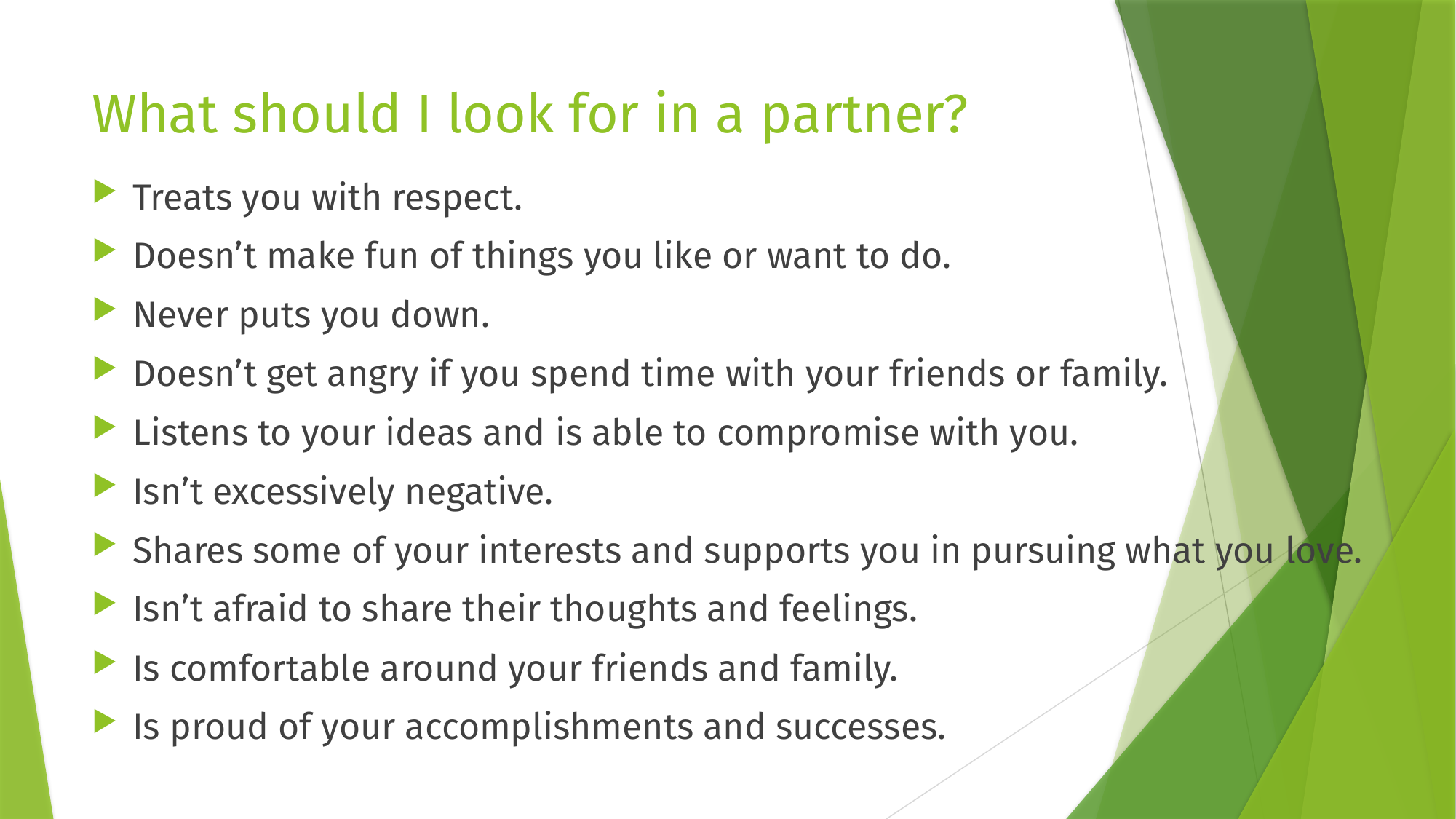

# What should I look for in a partner?
Treats you with respect.
Doesn’t make fun of things you like or want to do.
Never puts you down.
Doesn’t get angry if you spend time with your friends or family.
Listens to your ideas and is able to compromise with you.
Isn’t excessively negative.
Shares some of your interests and supports you in pursuing what you love.
Isn’t afraid to share their thoughts and feelings.
Is comfortable around your friends and family.
Is proud of your accomplishments and successes.